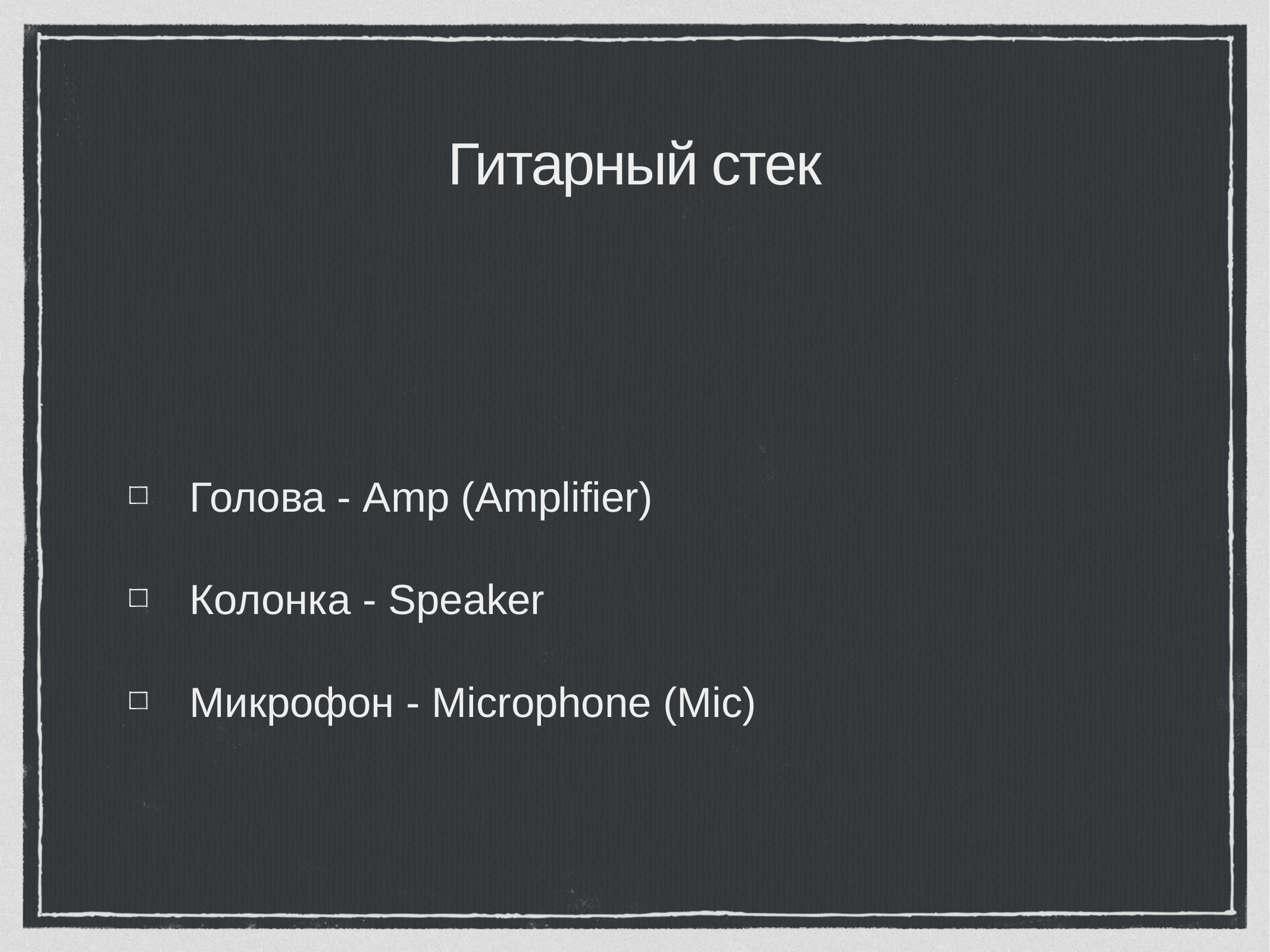

# Гитарный стек
Голова - Amp (Amplifier)
Колонка - Speaker
Микрофон - Microphone (Mic)